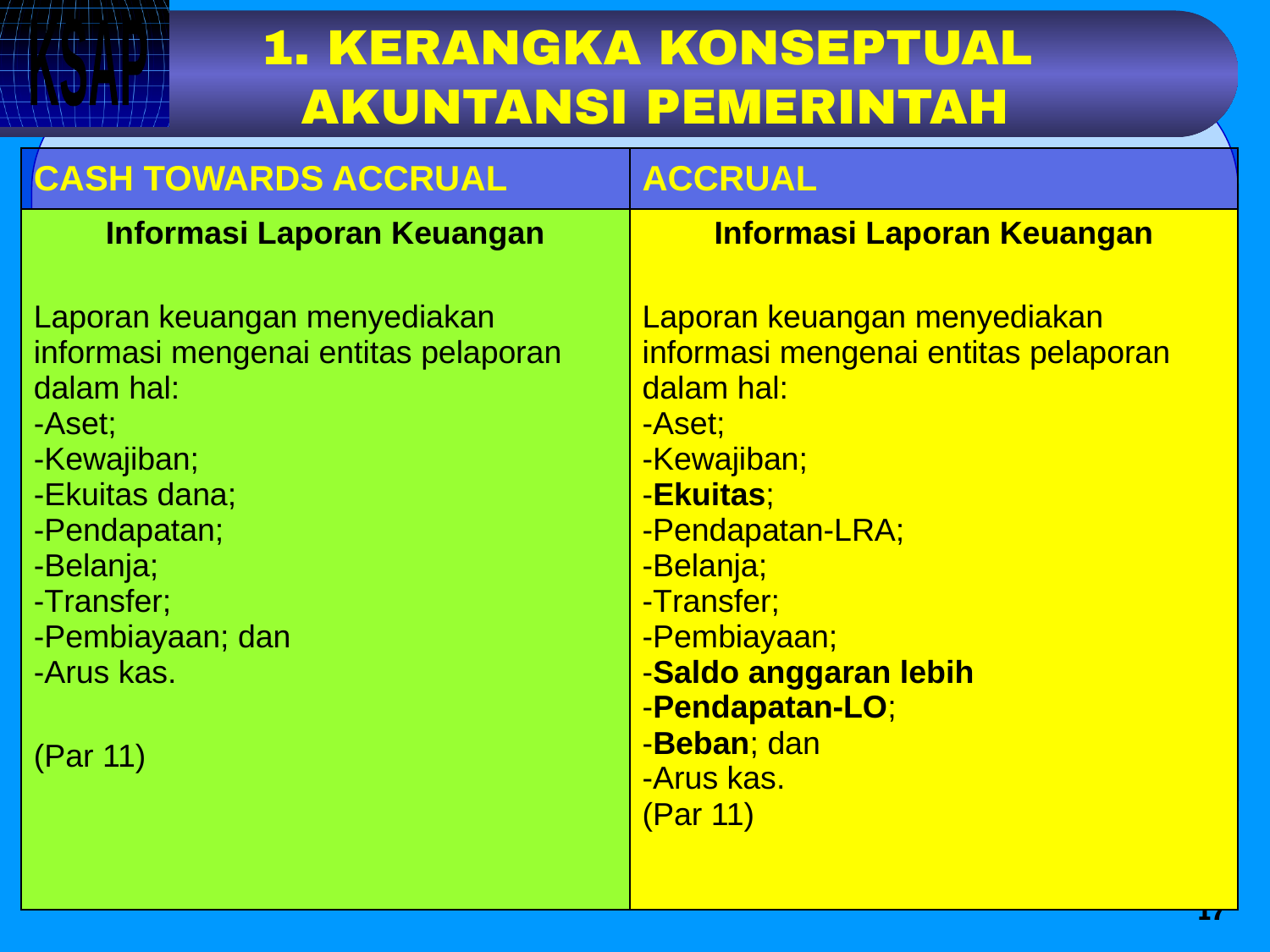

# 1. KERANGKA KONSEPTUAL AKUNTANSI PEMERINTAH
| CASH TOWARDS ACCRUAL | ACCRUAL |
| --- | --- |
| Informasi Laporan Keuangan Laporan keuangan menyediakan informasi mengenai entitas pelaporan dalam hal: -Aset; -Kewajiban; -Ekuitas dana; -Pendapatan; -Belanja; -Transfer; -Pembiayaan; dan -Arus kas. (Par 11) | Informasi Laporan Keuangan Laporan keuangan menyediakan informasi mengenai entitas pelaporan dalam hal: -Aset; -Kewajiban; -Ekuitas; -Pendapatan-LRA; -Belanja; -Transfer; -Pembiayaan; -Saldo anggaran lebih -Pendapatan-LO; -Beban; dan -Arus kas. (Par 11) |
17